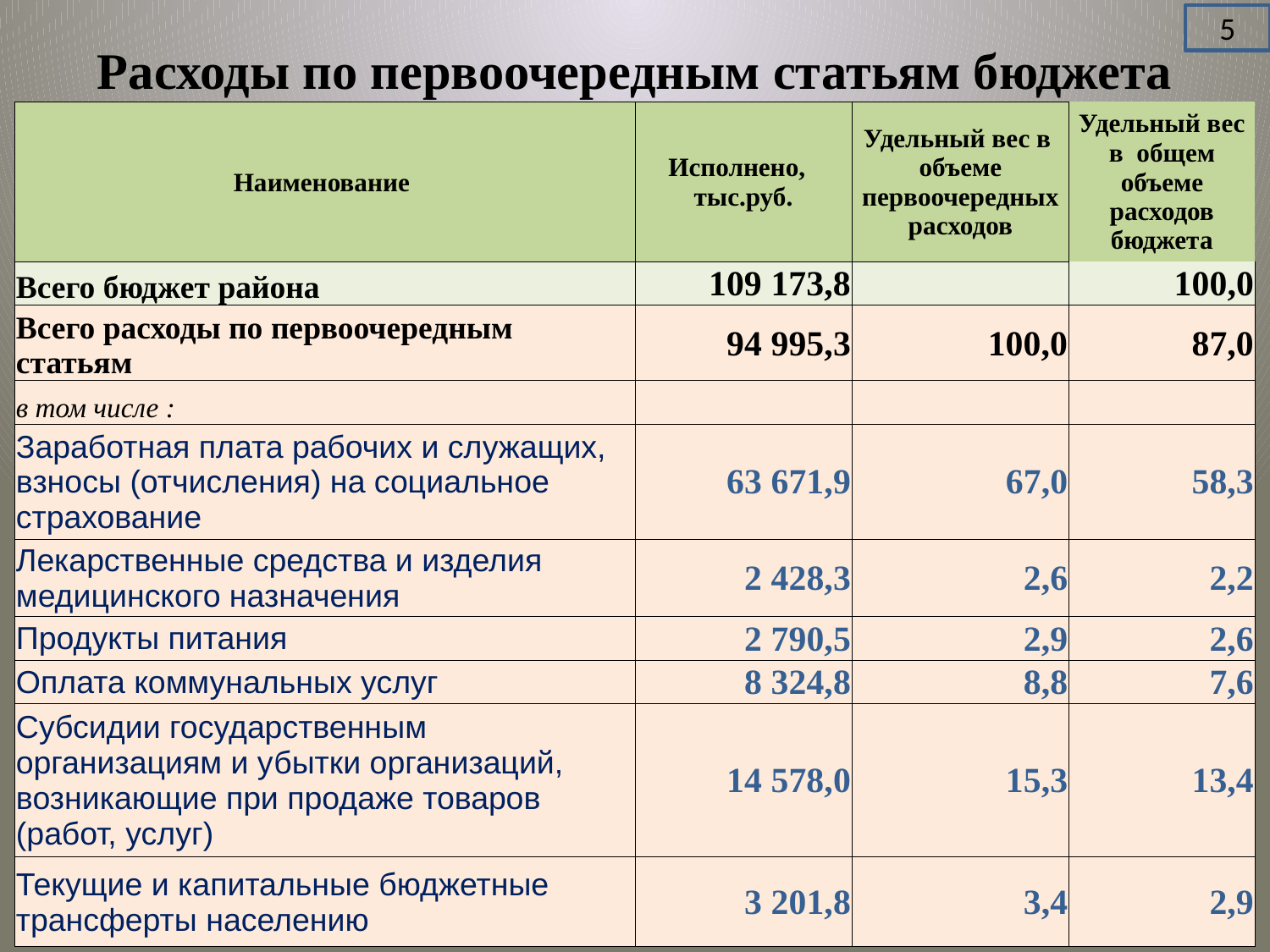

5
# Расходы по первоочередным статьям бюджета
| Наименование | Исполнено, тыс.руб. | Удельный вес в объеме первоочередных расходов | Удельный вес в общем объеме расходов бюджета |
| --- | --- | --- | --- |
| Всего бюджет района | 109 173,8 |  | 100,0 |
| Всего расходы по первоочередным статьям | 94 995,3 | 100,0 | 87,0 |
| в том числе : |  |  |  |
| Заработная плата рабочих и служащих, взносы (отчисления) на социальное страхование | 63 671,9 | 67,0 | 58,3 |
| Лекарственные средства и изделия медицинского назначения | 2 428,3 | 2,6 | 2,2 |
| Продукты питания | 2 790,5 | 2,9 | 2,6 |
| Оплата коммунальных услуг | 8 324,8 | 8,8 | 7,6 |
| Субсидии государственным организациям и убытки организаций, возникающие при продаже товаров (работ, услуг) | 14 578,0 | 15,3 | 13,4 |
| Текущие и капитальные бюджетные трансферты населению | 3 201,8 | 3,4 | 2,9 |